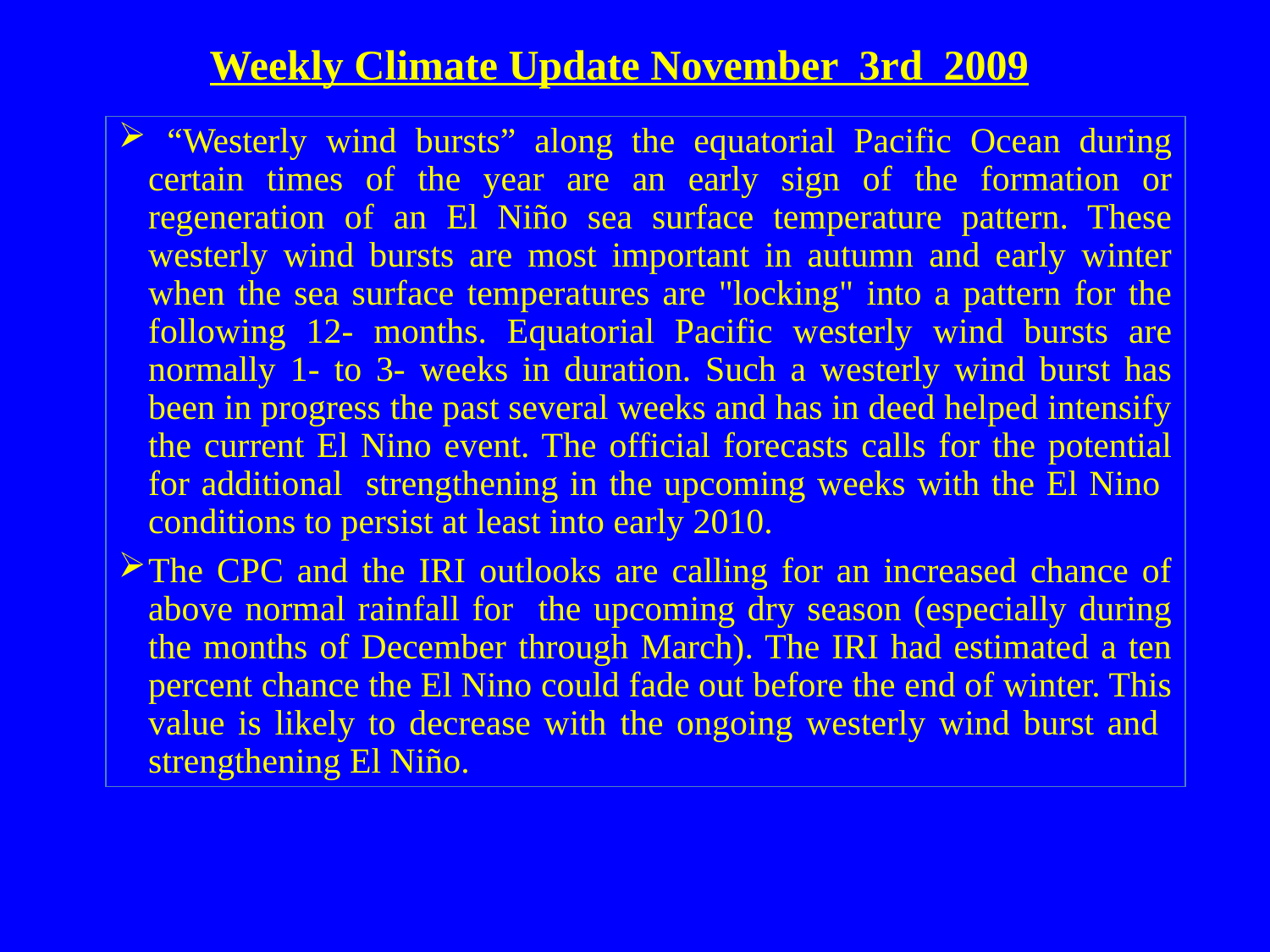

Weekly Climate Update November  3rd  2009
 “Westerly wind bursts” along the equatorial Pacific Ocean during certain times of the year are an early sign of the formation or regeneration of an El Niño sea surface temperature pattern. These westerly wind bursts are most important in autumn and early winter when the sea surface temperatures are "locking" into a pattern for the following 12- months. Equatorial Pacific westerly wind bursts are normally 1- to 3- weeks in duration. Such a westerly wind burst has been in progress the past several weeks and has in deed helped intensify the current El Nino event. The official forecasts calls for the potential for additional  strengthening in the upcoming weeks with the El Nino  conditions to persist at least into early 2010.
The CPC and the IRI outlooks are calling for an increased chance of above normal rainfall for  the upcoming dry season (especially during the months of December through March). The IRI had estimated a ten percent chance the El Nino could fade out before the end of winter. This value is likely to decrease with the ongoing westerly wind burst and  strengthening El Niño.